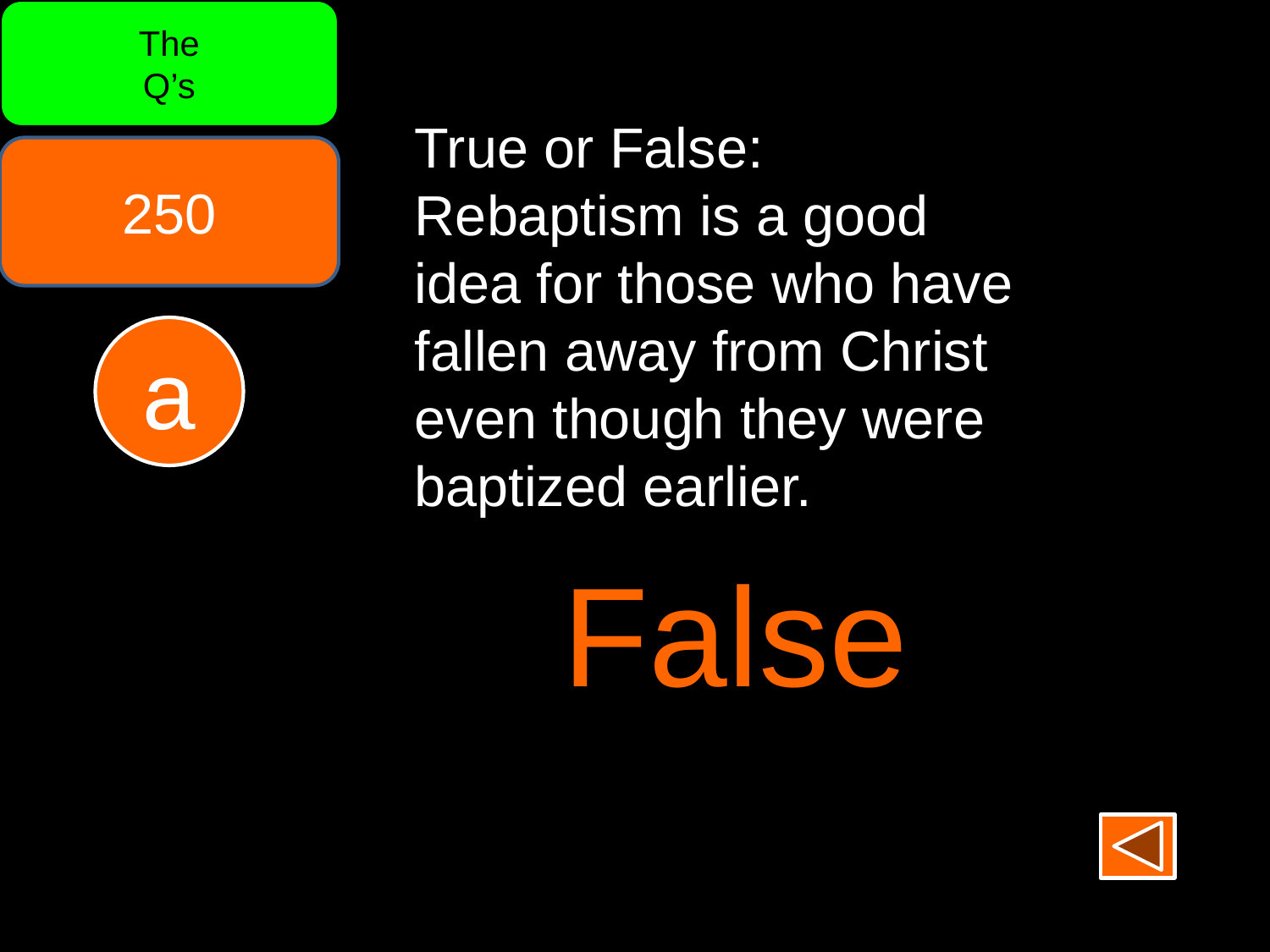

The
Q’s
True or False:
Rebaptism is a good
idea for those who have
fallen away from Christ
even though they were
baptized earlier.
250
a
False